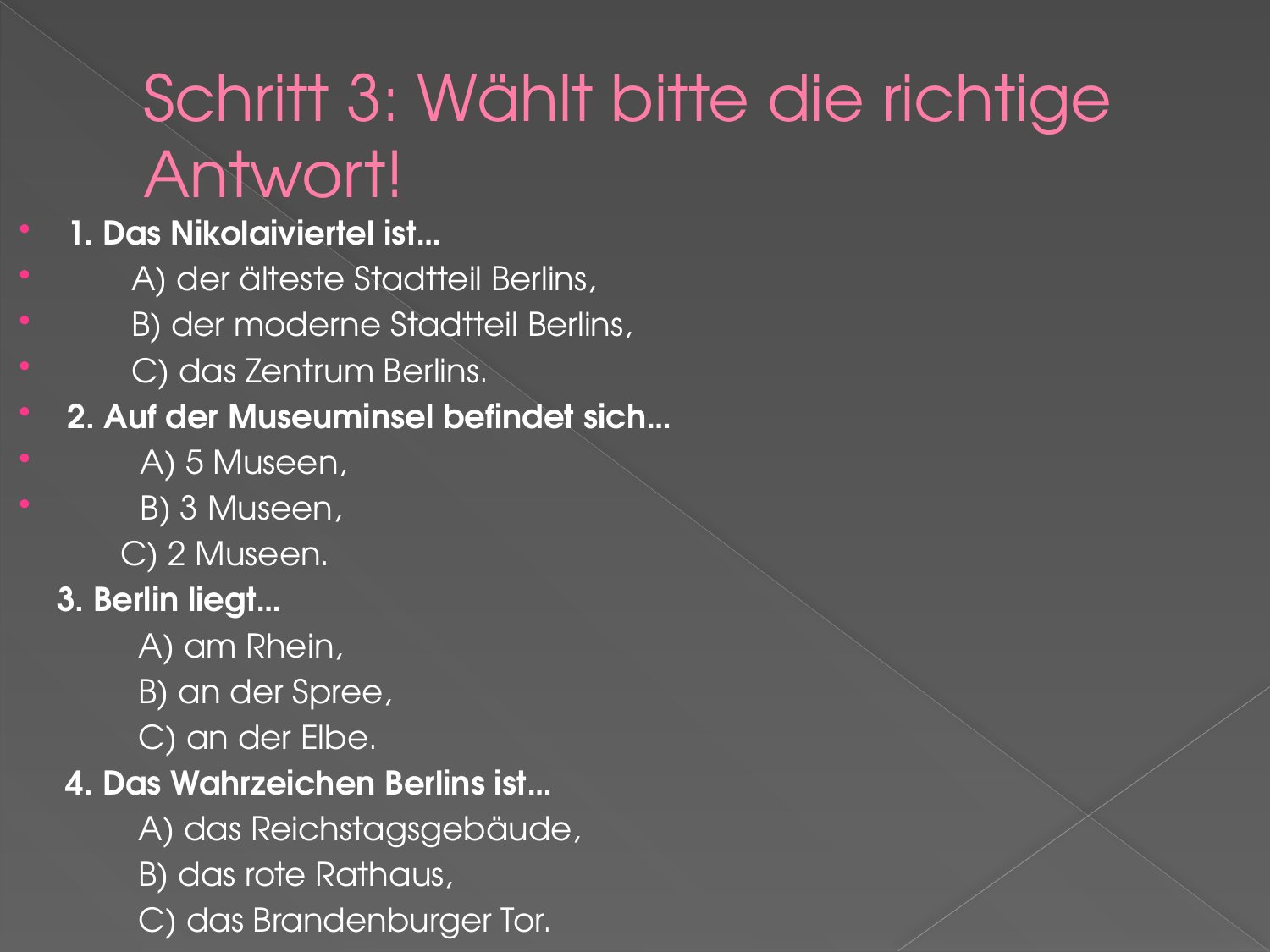

# Schritt 3: Wählt bitte die richtige Antwort!
1. Das Nikolaiviertel ist…
       A) der älteste Stadtteil Berlins,
       B) der moderne Stadtteil Berlins,
       C) das Zentrum Berlins.
2. Auf der Museuminsel befindet sich…
        A) 5 Museen,
        B) 3 Museen,
           C) 2 Museen.
    3. Berlin liegt…
             A) am Rhein,
             B) an der Spree,
             C) an der Elbe.
     4. Das Wahrzeichen Berlins ist…
             A) das Reichstagsgebäude,
             B) das rote Rathaus,
             C) das Brandenburger Tor.